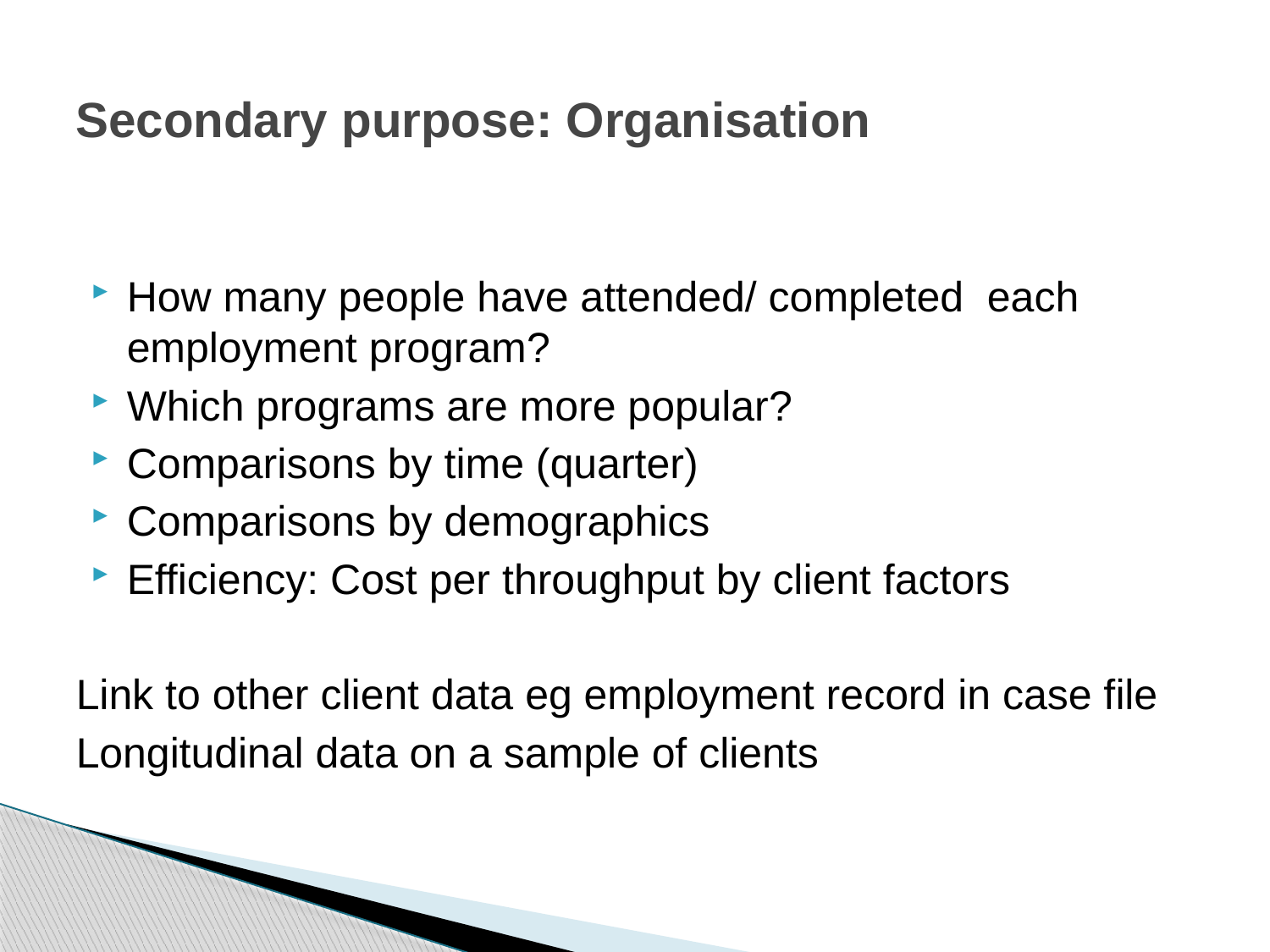

# Secondary purpose: Organisation

How many people have attended/ completed  each employment program?
Which programs are more popular?
Comparisons by time (quarter)
Comparisons by demographics
Efficiency: Cost per throughput by client factors

Link to other client data eg employment record in case file
Longitudinal data on a sample of clients